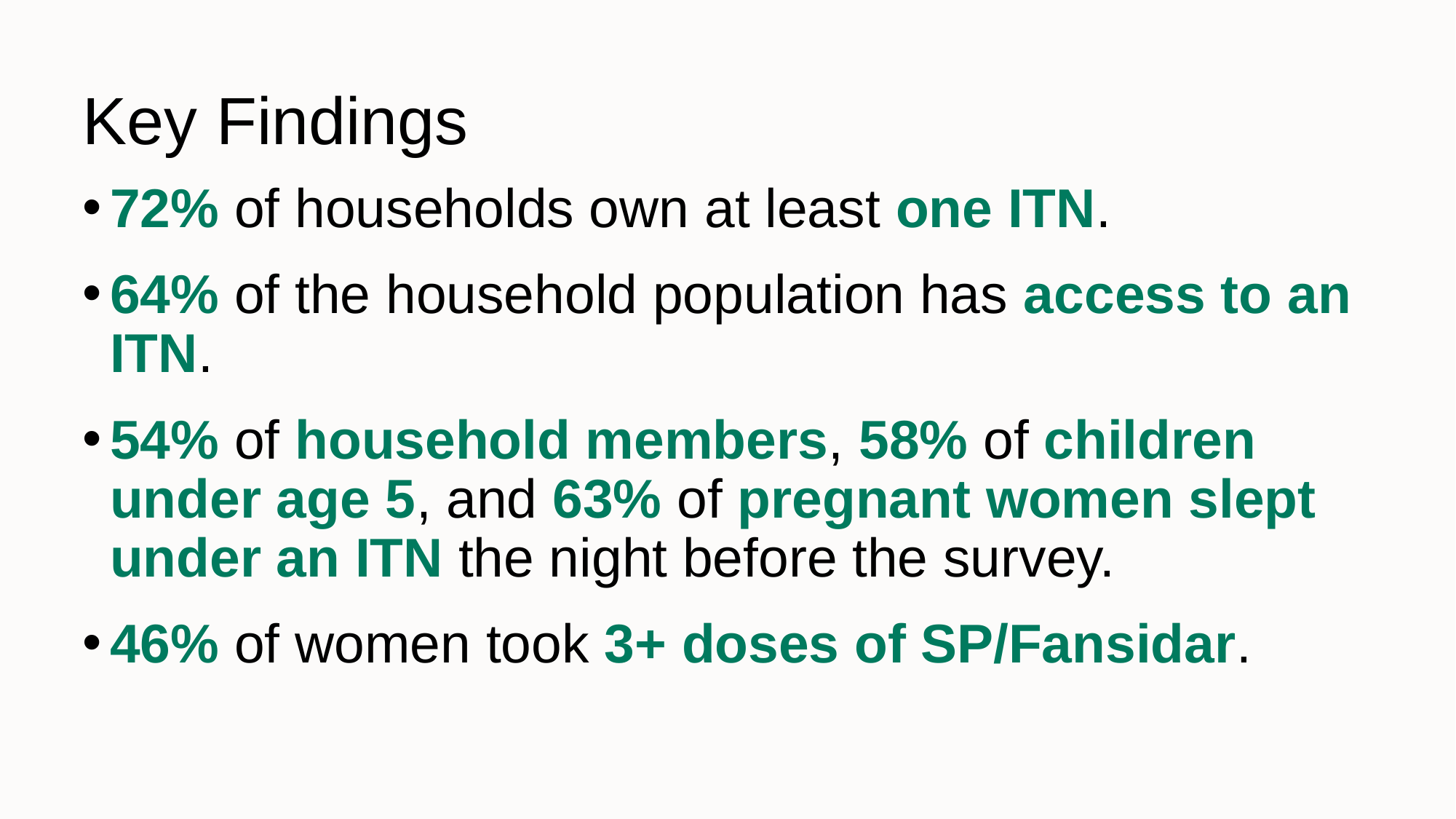

# Key Findings
72% of households own at least one ITN.
64% of the household population has access to an ITN.
54% of household members, 58% of children under age 5, and 63% of pregnant women slept under an ITN the night before the survey.
46% of women took 3+ doses of SP/Fansidar.